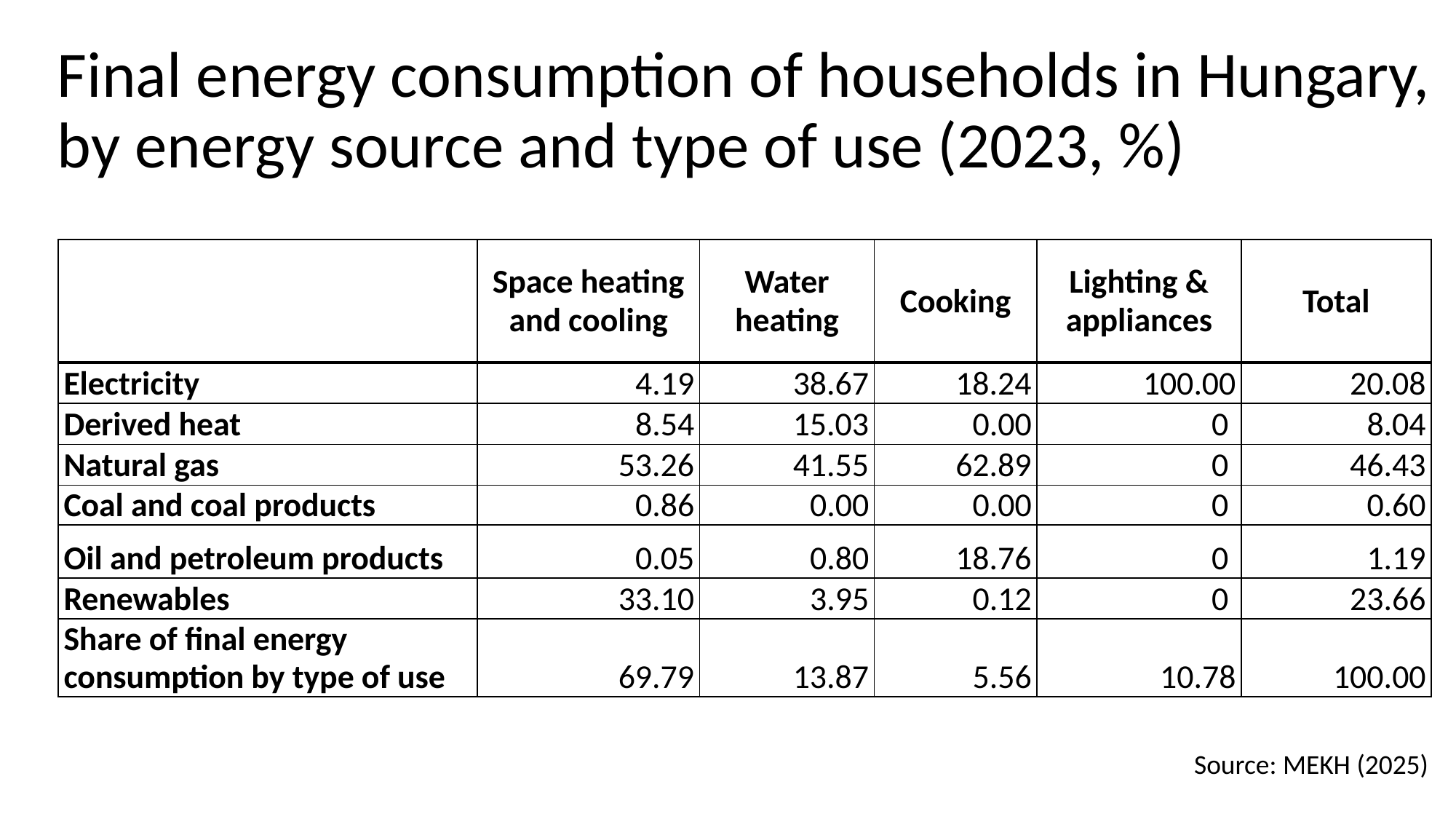

# Final energy consumption of households in Hungary, by energy source and type of use (2023, %)
|  | Space heating and cooling | Water heating | Cooking | Lighting & appliances | Total |
| --- | --- | --- | --- | --- | --- |
| Electricity | 4.19 | 38.67 | 18.24 | 100.00 | 20.08 |
| Derived heat | 8.54 | 15.03 | 0.00 | 0 | 8.04 |
| Natural gas | 53.26 | 41.55 | 62.89 | 0 | 46.43 |
| Coal and coal products | 0.86 | 0.00 | 0.00 | 0 | 0.60 |
| Oil and petroleum products | 0.05 | 0.80 | 18.76 | 0 | 1.19 |
| Renewables | 33.10 | 3.95 | 0.12 | 0 | 23.66 |
| Share of final energy consumption by type of use | 69.79 | 13.87 | 5.56 | 10.78 | 100.00 |
Source: MEKH (2025)